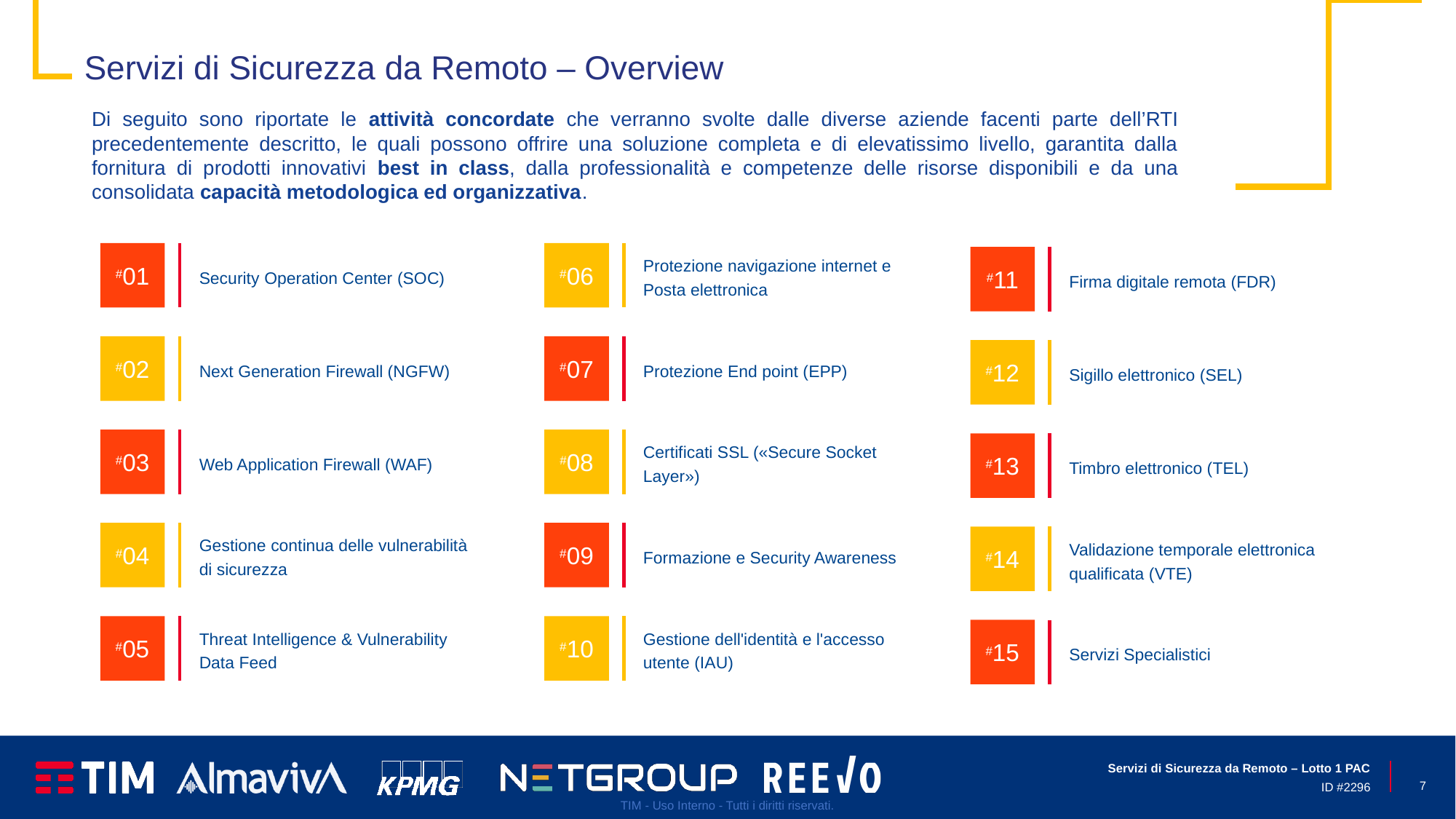

Servizi di Sicurezza da Remoto – Overview
Di seguito sono riportate le attività concordate che verranno svolte dalle diverse aziende facenti parte dell’RTI precedentemente descritto, le quali possono offrire una soluzione completa e di elevatissimo livello, garantita dalla fornitura di prodotti innovativi best in class, dalla professionalità e competenze delle risorse disponibili e da una consolidata capacità metodologica ed organizzativa.

#01
Security Operation Center (SOC)

#06
Protezione navigazione internet e Posta elettronica

#11
Firma digitale remota (FDR)

#02
Next Generation Firewall (NGFW)

#07
Protezione End point (EPP)

#12
Sigillo elettronico (SEL)

#03
Web Application Firewall (WAF)

#08
Certificati SSL («Secure Socket Layer»)

#13
Timbro elettronico (TEL)

#04
Gestione continua delle vulnerabilità di sicurezza

#09
Formazione e Security Awareness

#14
Validazione temporale elettronica qualificata (VTE)

#05
Threat Intelligence & Vulnerability Data Feed

#10
Gestione dell'identità e l'accesso utente (IAU)

#15
Servizi Specialistici